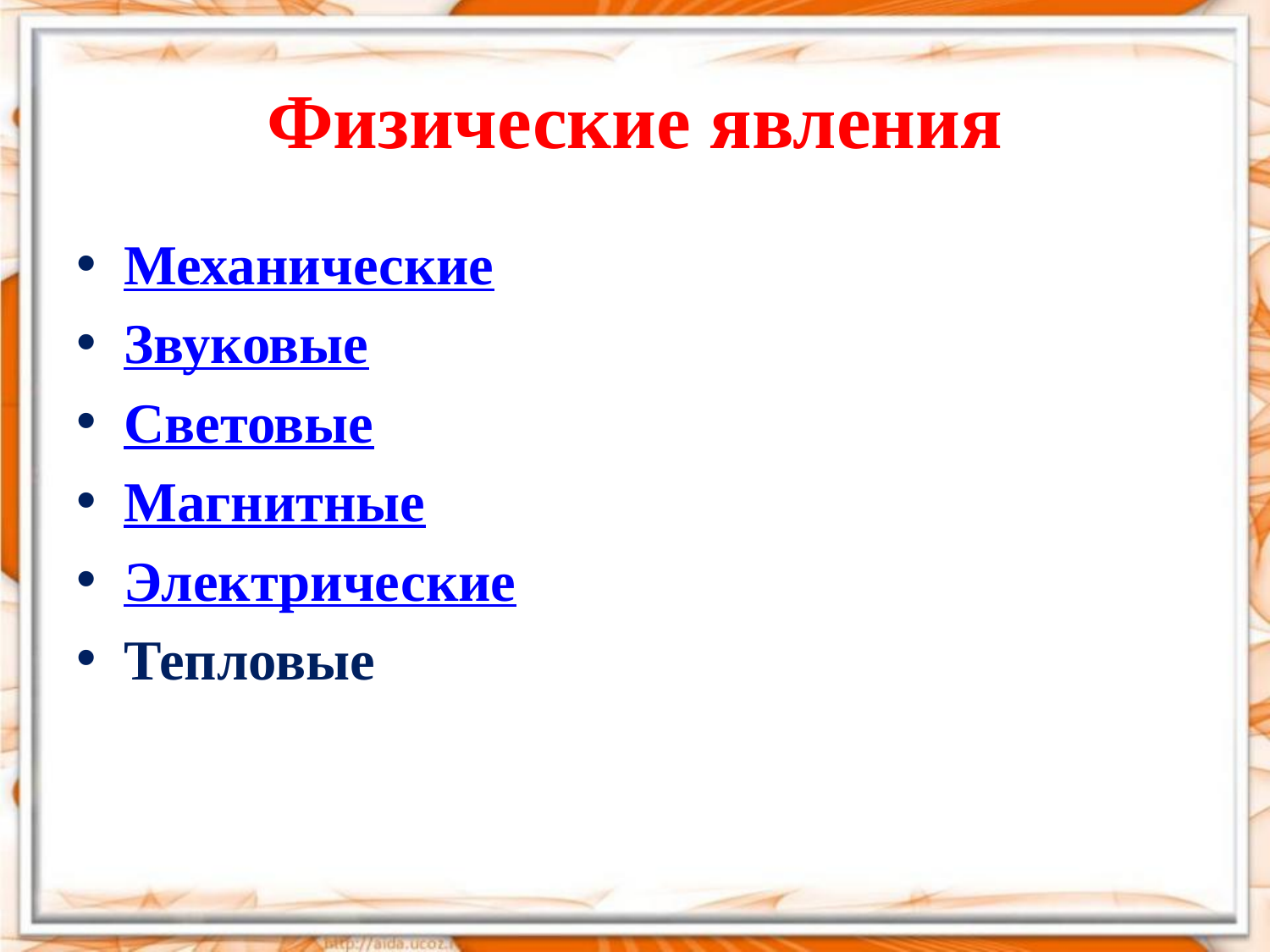

# Физические явления
Механические
Звуковые
Световые
Магнитные
Электрические
Тепловые